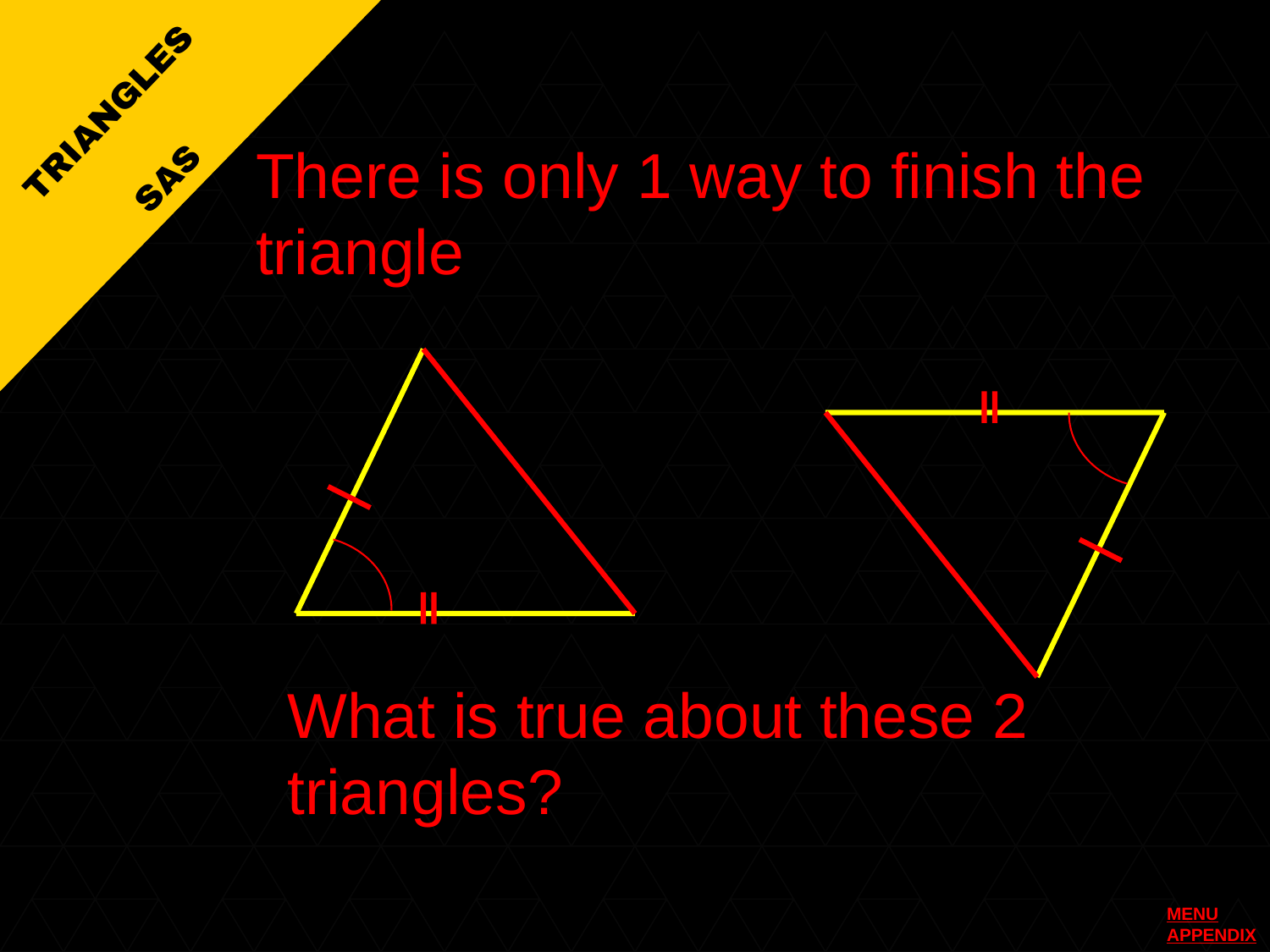

TRIANGLES
There is only 1 way to finish the triangle
SAS

What is true about these 2 triangles?
MENU
APPENDIX